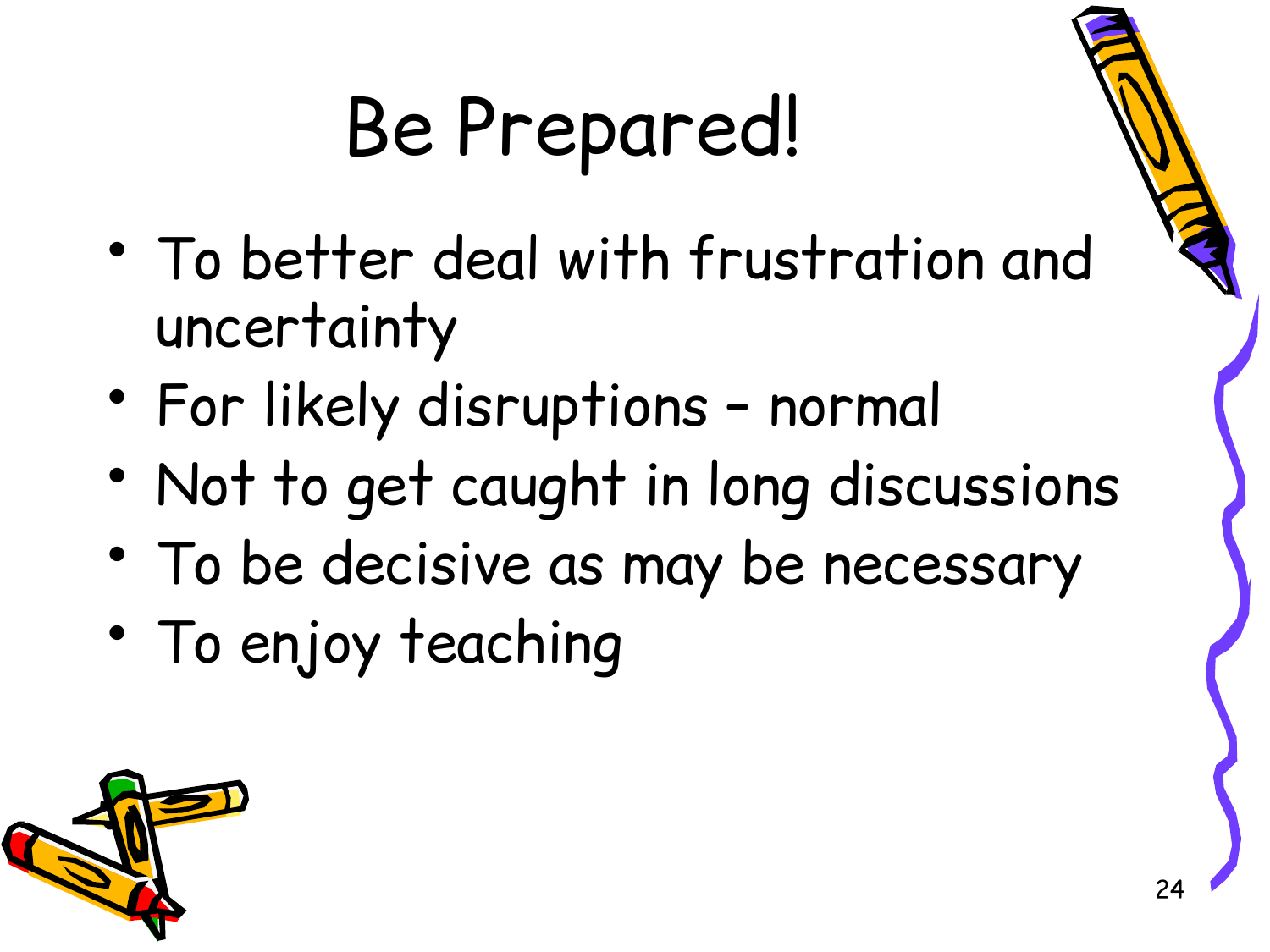

# Be Prepared!
To better deal with frustration and uncertainty
For likely disruptions – normal
Not to get caught in long discussions
To be decisive as may be necessary
To enjoy teaching
24